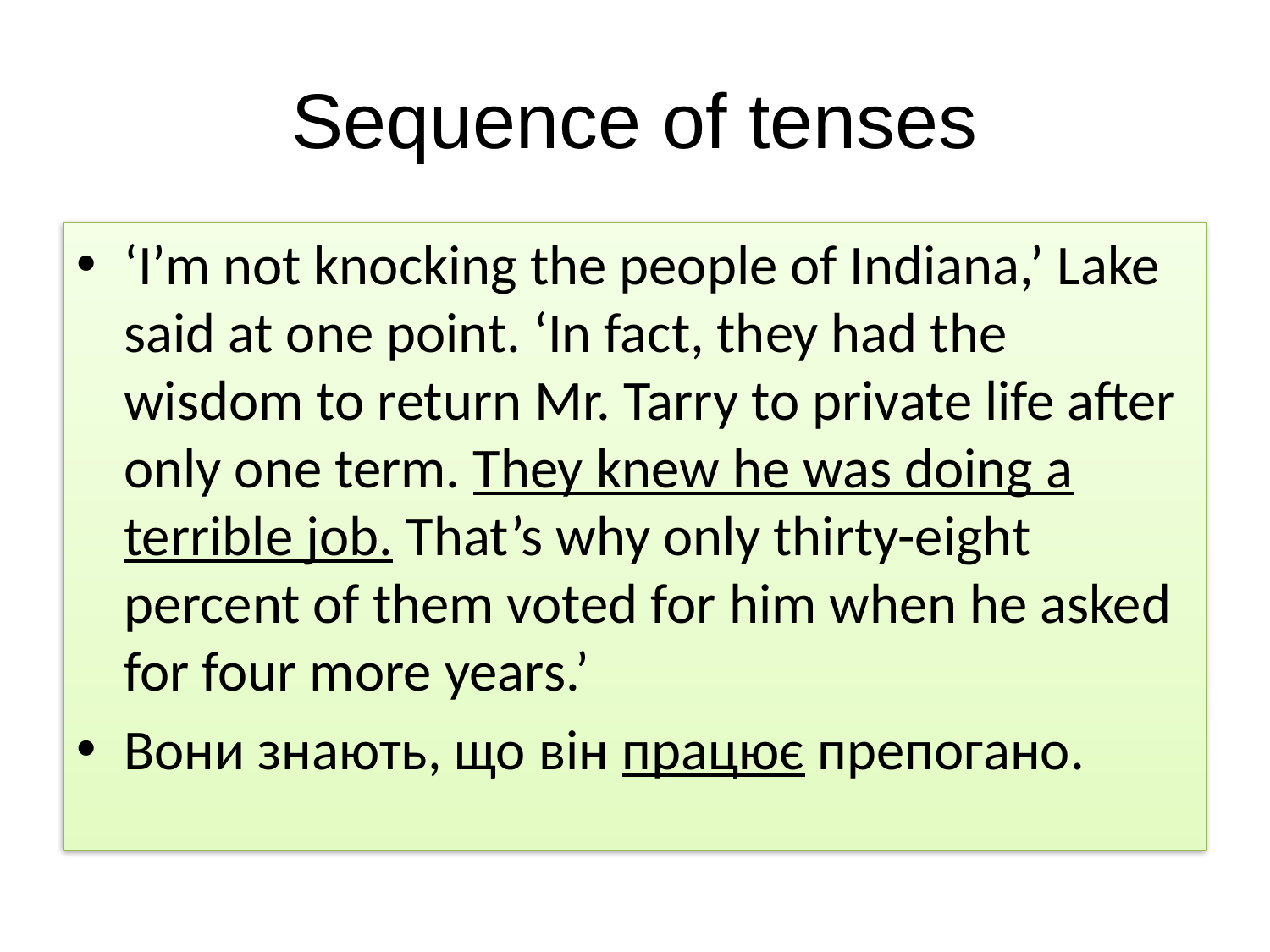

# Sequence of tenses
‘I’m not knocking the people of Indiana,’ Lake said at one point. ‘In fact, they had the wisdom to return Mr. Tarry to private life after only one term. They knew he was doing a terrible job. That’s why only thirty-eight percent of them voted for him when he asked for four more years.’
Вони знають, що він працює препогано.